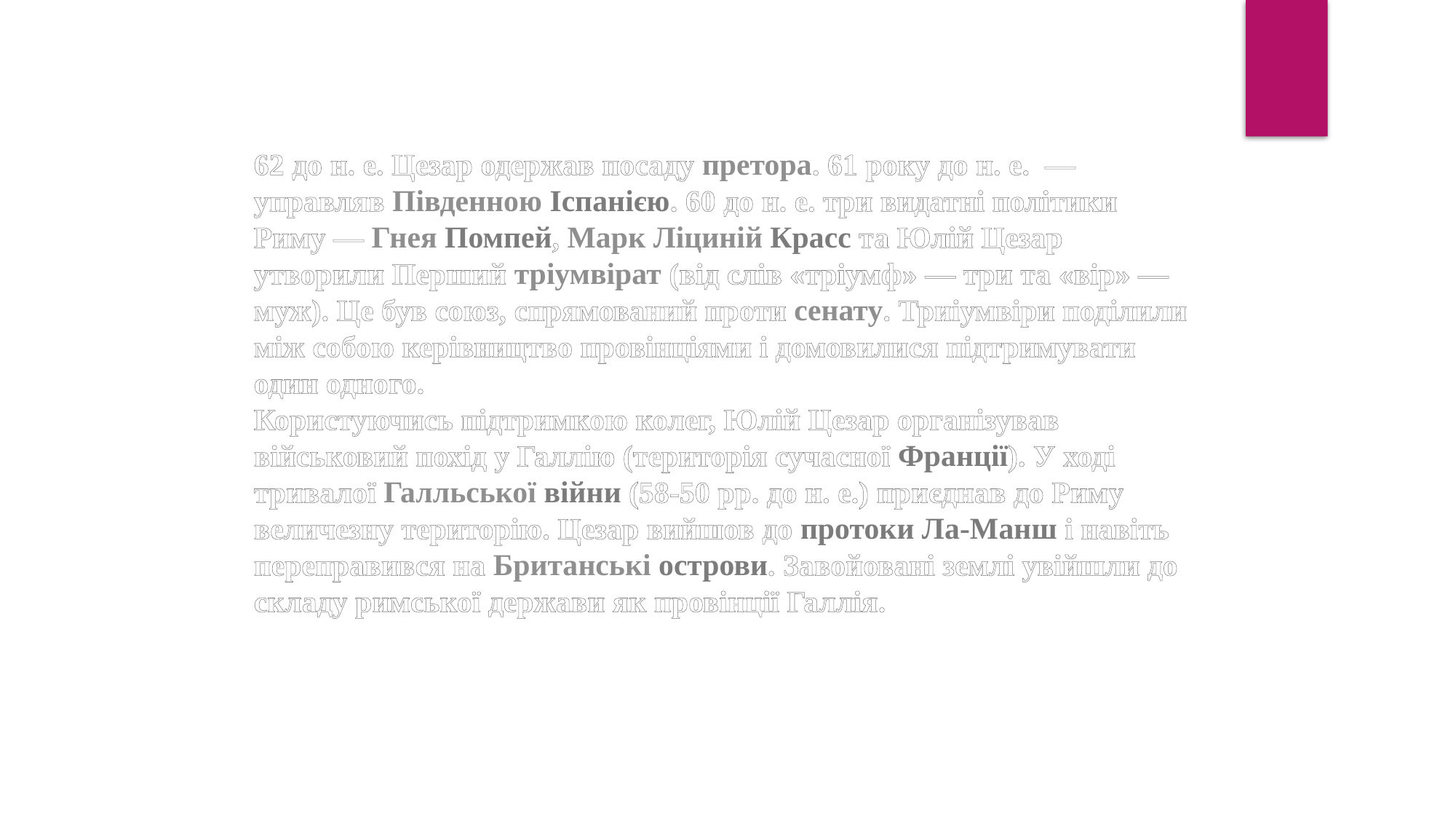

62 до н. е. Цезар одержав посаду претора. 61 року до н. е.  — управляв Південною Іспанією. 60 до н. е. три видатні політики Риму — Гнея Помпей, Марк Ліциній Красс та Юлій Цезар утворили Перший тріумвірат (від слів «тріумф» — три та «вір» — муж). Це був союз, спрямований проти сенату. Триіумвіри поділили між собою керівництво провінціями і домовилися підтримувати один одного.
Користуючись підтримкою колег, Юлій Цезар організував військовий похід у Галлію (територія сучасної Франції). У ході тривалої Галльської війни (58-50 рр. до н. е.) приєднав до Риму величезну територію. Цезар вийшов до протоки Ла-Манш і навіть переправився на Британські острови. Завойовані землі увійшли до складу римської держави як провінції Галлія.